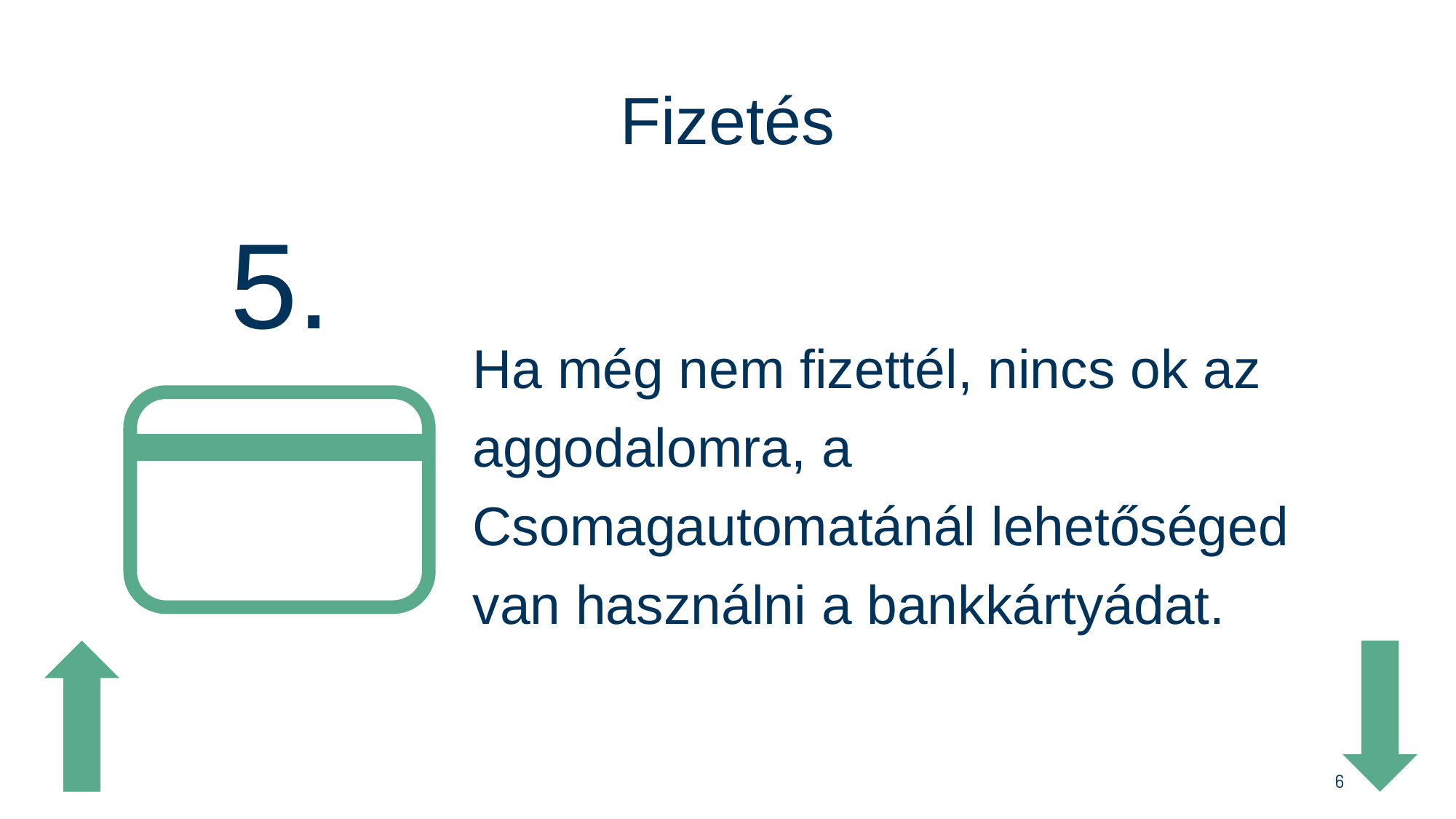

# Fizetés
5.

Ha még nem fizettél, nincs ok az aggodalomra, a Csomagautomatánál lehetőséged van használni a bankkártyádat.

6